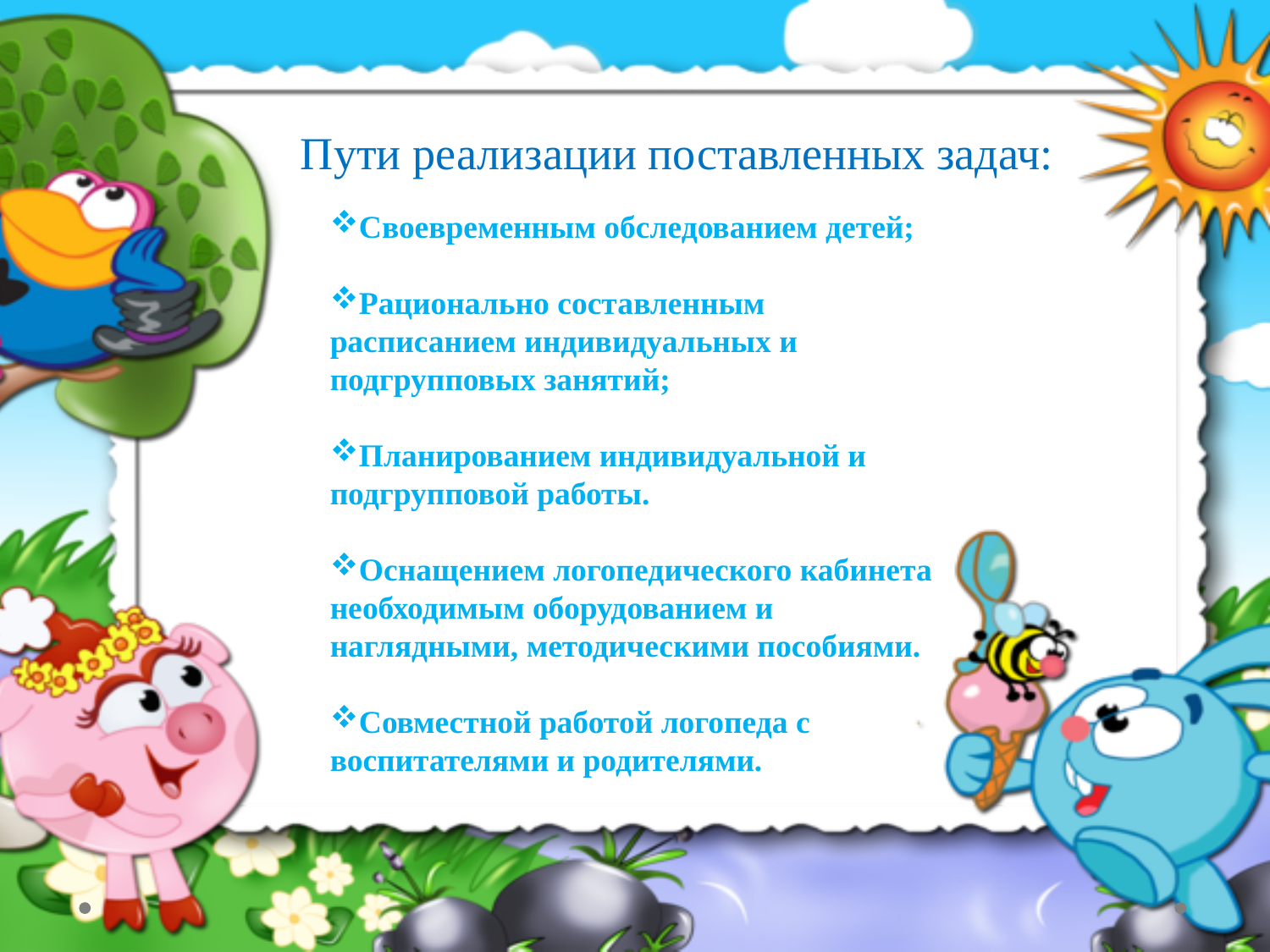

Пути реализации поставленных задач:
Своевременным обследованием детей;

Рационально составленным расписанием индивидуальных и подгрупповых занятий;

Планированием индивидуальной и подгрупповой работы.

Оснащением логопедического кабинета необходимым оборудованием и наглядными, методическими пособиями.

Совместной работой логопеда с воспитателями и родителями.